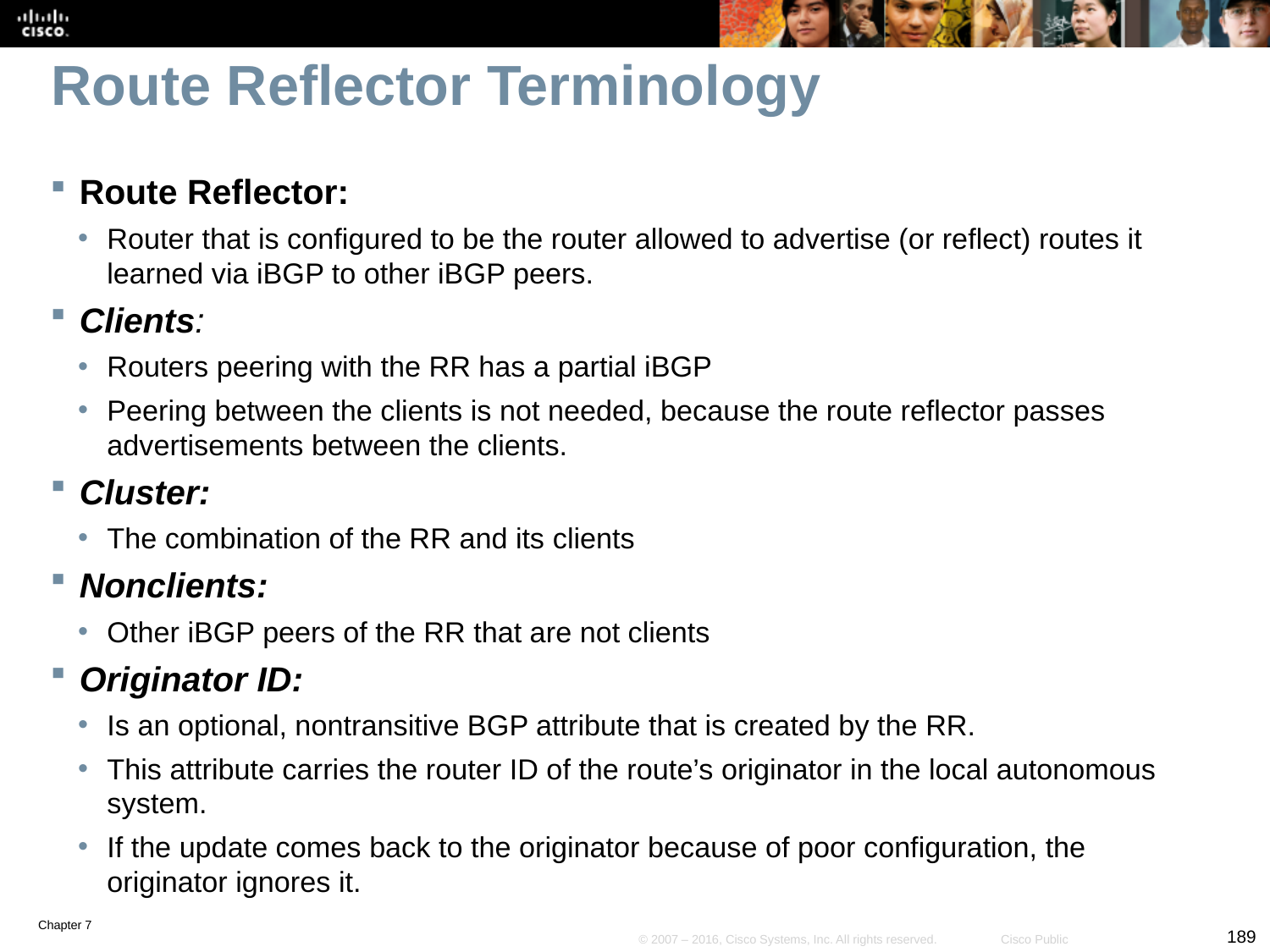

# Route Reflector Terminology
Route Reflector:
Router that is configured to be the router allowed to advertise (or reflect) routes it learned via iBGP to other iBGP peers.
Clients:
Routers peering with the RR has a partial iBGP
Peering between the clients is not needed, because the route reflector passes advertisements between the clients.
Cluster:
The combination of the RR and its clients
Nonclients:
Other iBGP peers of the RR that are not clients
Originator ID:
Is an optional, nontransitive BGP attribute that is created by the RR.
This attribute carries the router ID of the route’s originator in the local autonomous system.
If the update comes back to the originator because of poor configuration, the originator ignores it.